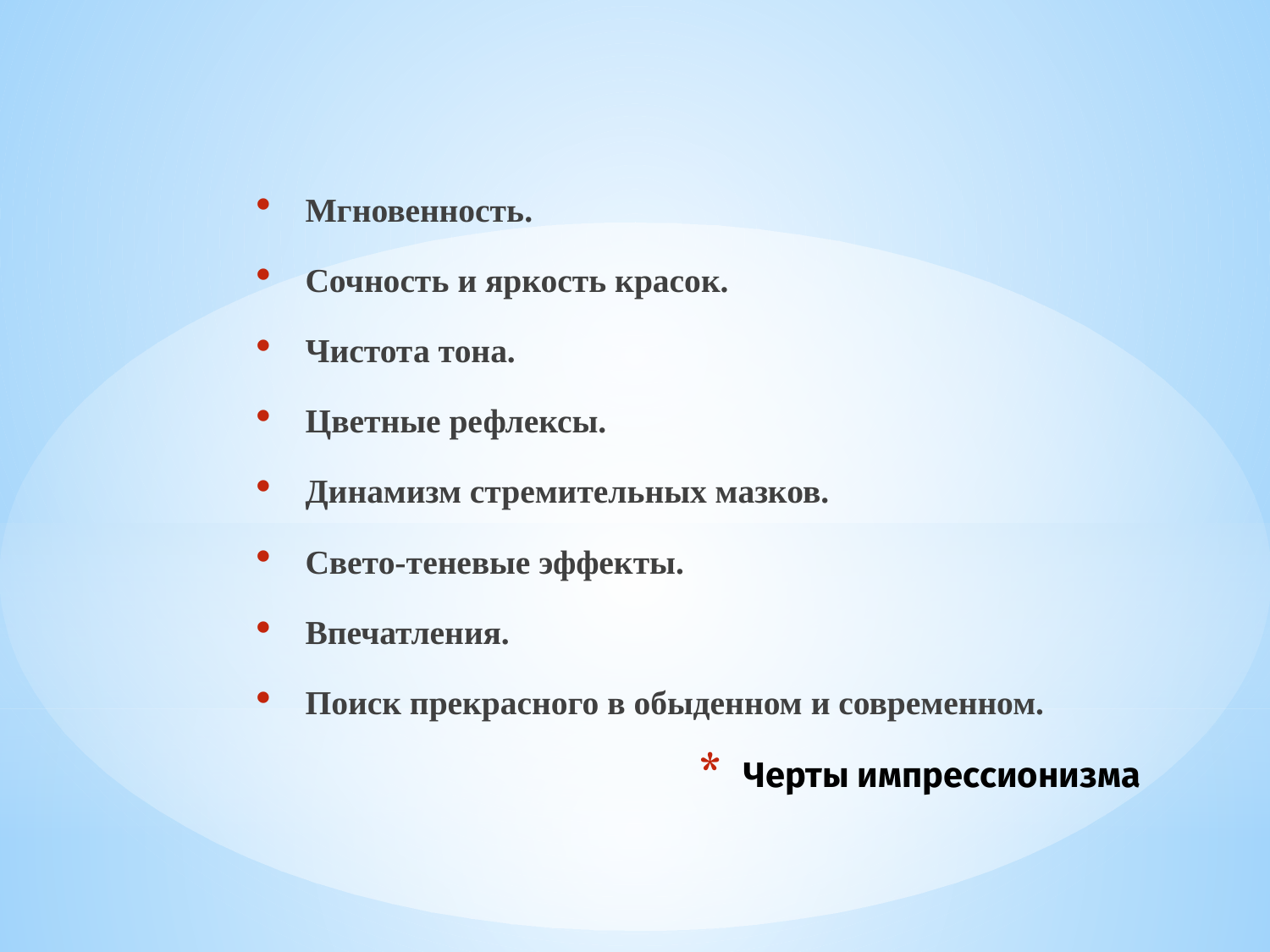

Мгновенность.
Сочность и яркость красок.
Чистота тона.
Цветные рефлексы.
Динамизм стремительных мазков.
Свето-теневые эффекты.
Впечатления.
Поиск прекрасного в обыденном и современном.

# Черты импрессионизма